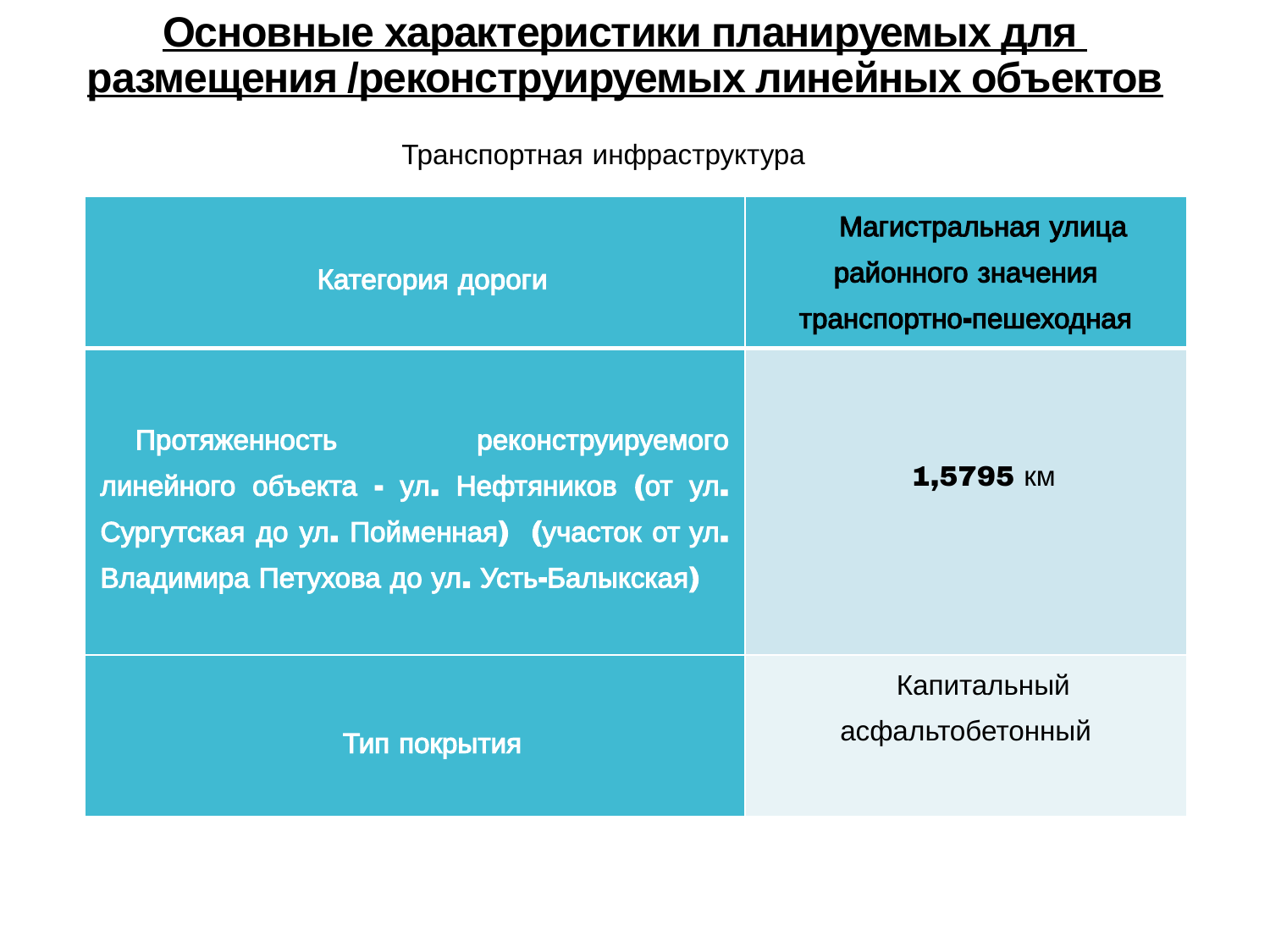

# Основные характеристики планируемых для  размещения /реконструируемых линейных объектов

Транспортная инфраструктура
| Категория дороги | Магистральная улица районного значения транспортно-пешеходная |
| --- | --- |
| Протяженность реконструируемого линейного объекта - ул. Нефтяников (от ул. Сургутская до ул. Пойменная) (участок от ул. Владимира Петухова до ул. Усть-Балыкская) | 1,5795 км |
| Тип покрытия | Капитальный асфальтобетонный |
Транспортная инфраструктура